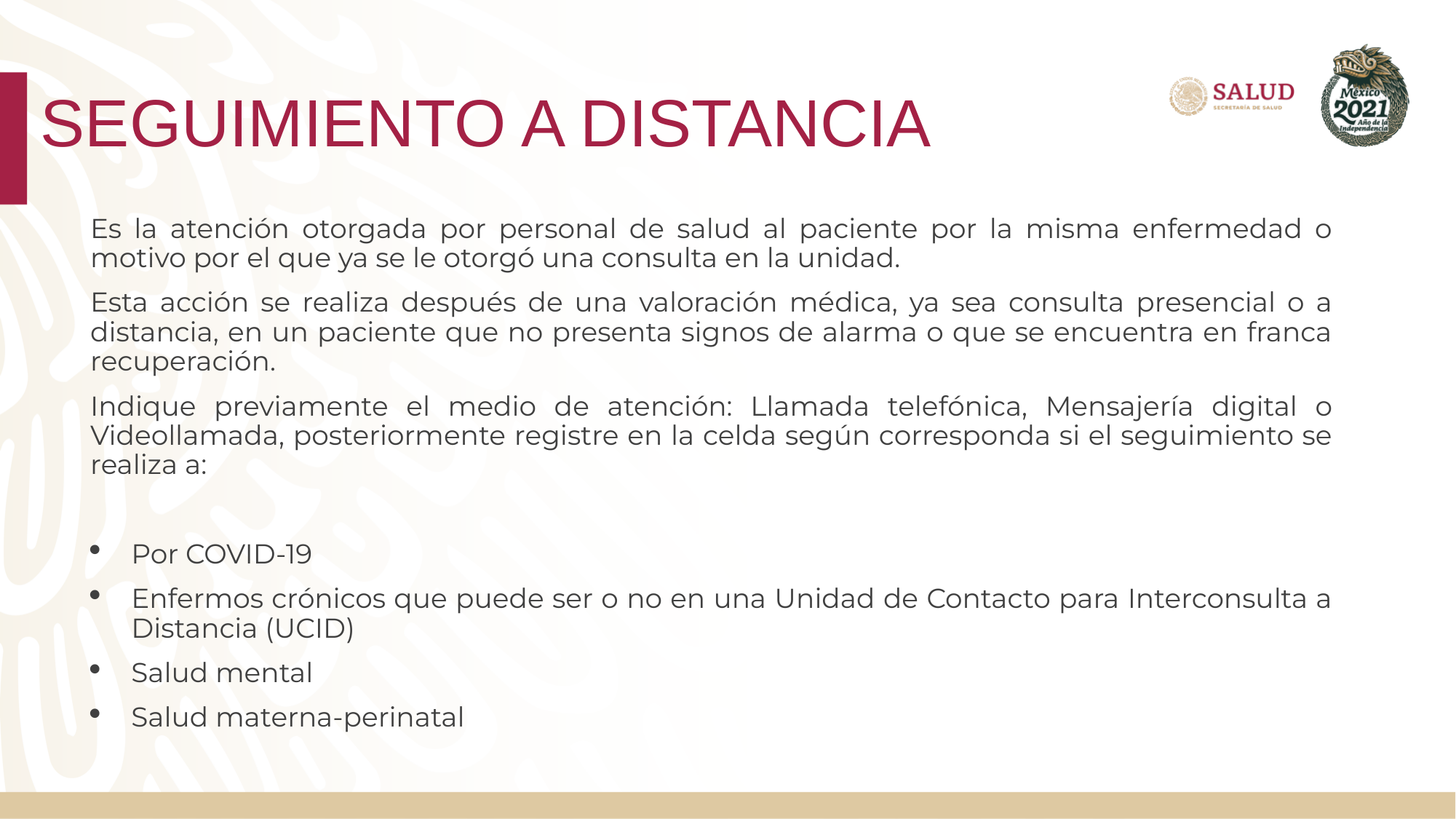

# SEGUIMIENTO A DISTANCIA
Es la atención otorgada por personal de salud al paciente por la misma enfermedad o motivo por el que ya se le otorgó una consulta en la unidad.
Esta acción se realiza después de una valoración médica, ya sea consulta presencial o a distancia, en un paciente que no presenta signos de alarma o que se encuentra en franca recuperación.
Indique previamente el medio de atención: Llamada telefónica, Mensajería digital o Videollamada, posteriormente registre en la celda según corresponda si el seguimiento se realiza a:

Por COVID-19
Enfermos crónicos que puede ser o no en una Unidad de Contacto para Interconsulta a Distancia (UCID)
Salud mental
Salud materna-perinatal